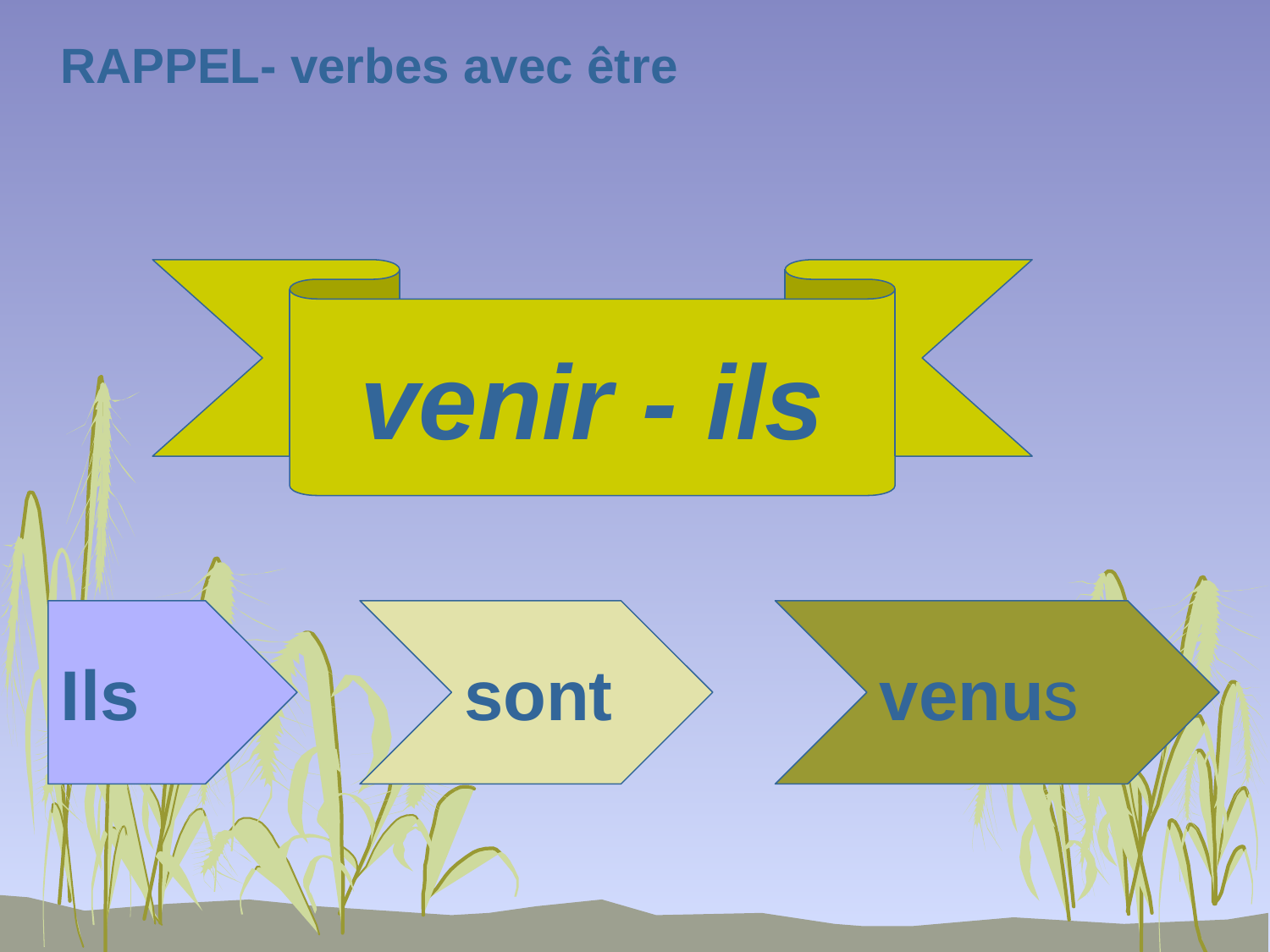

RAPPEL- verbes avec être

venir - ils
Ils
sont
venus